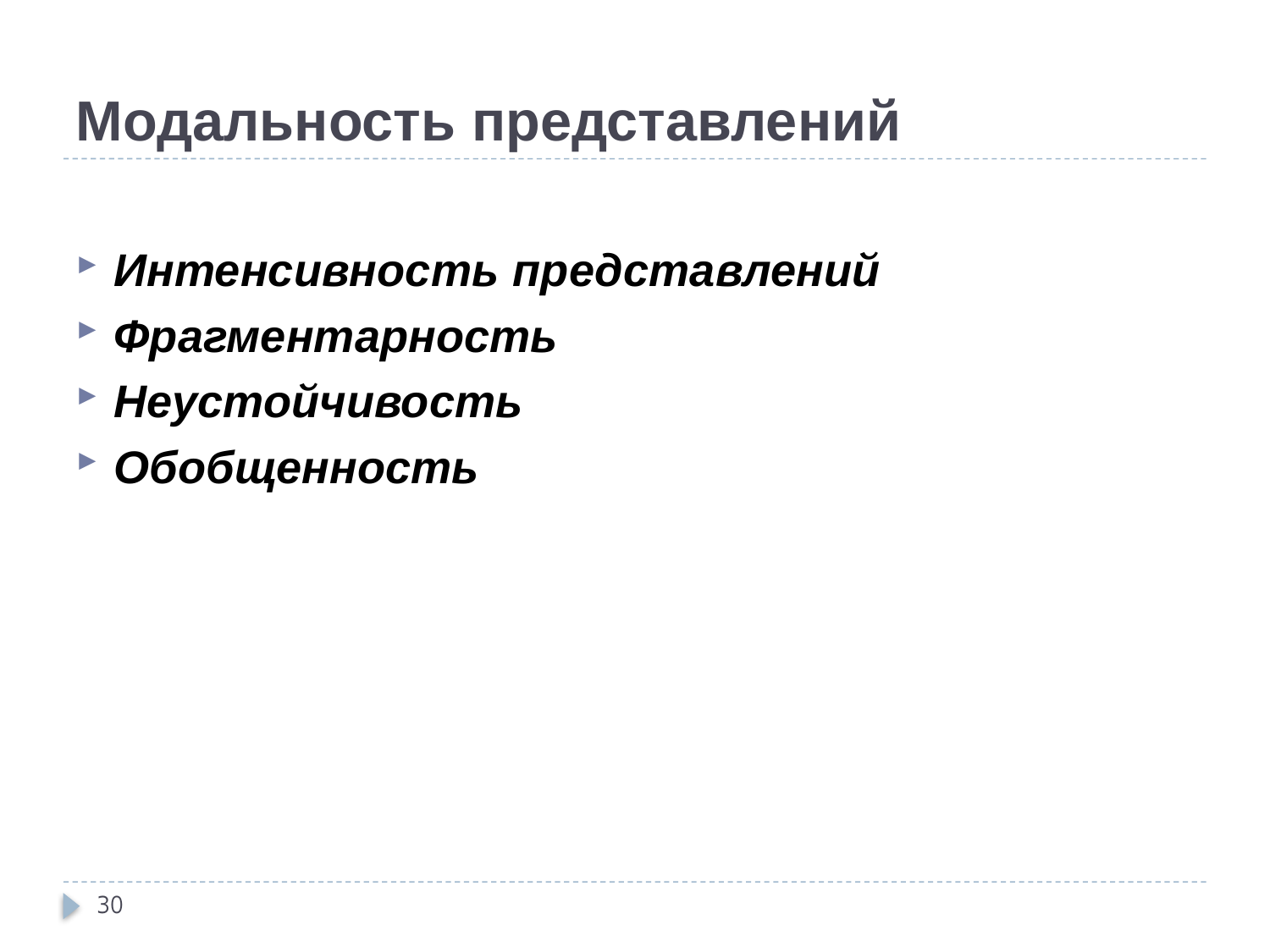

# Модальность представлений

Интенсивность представлений
Фрагментарность
Неустойчивость
Обобщенность
30